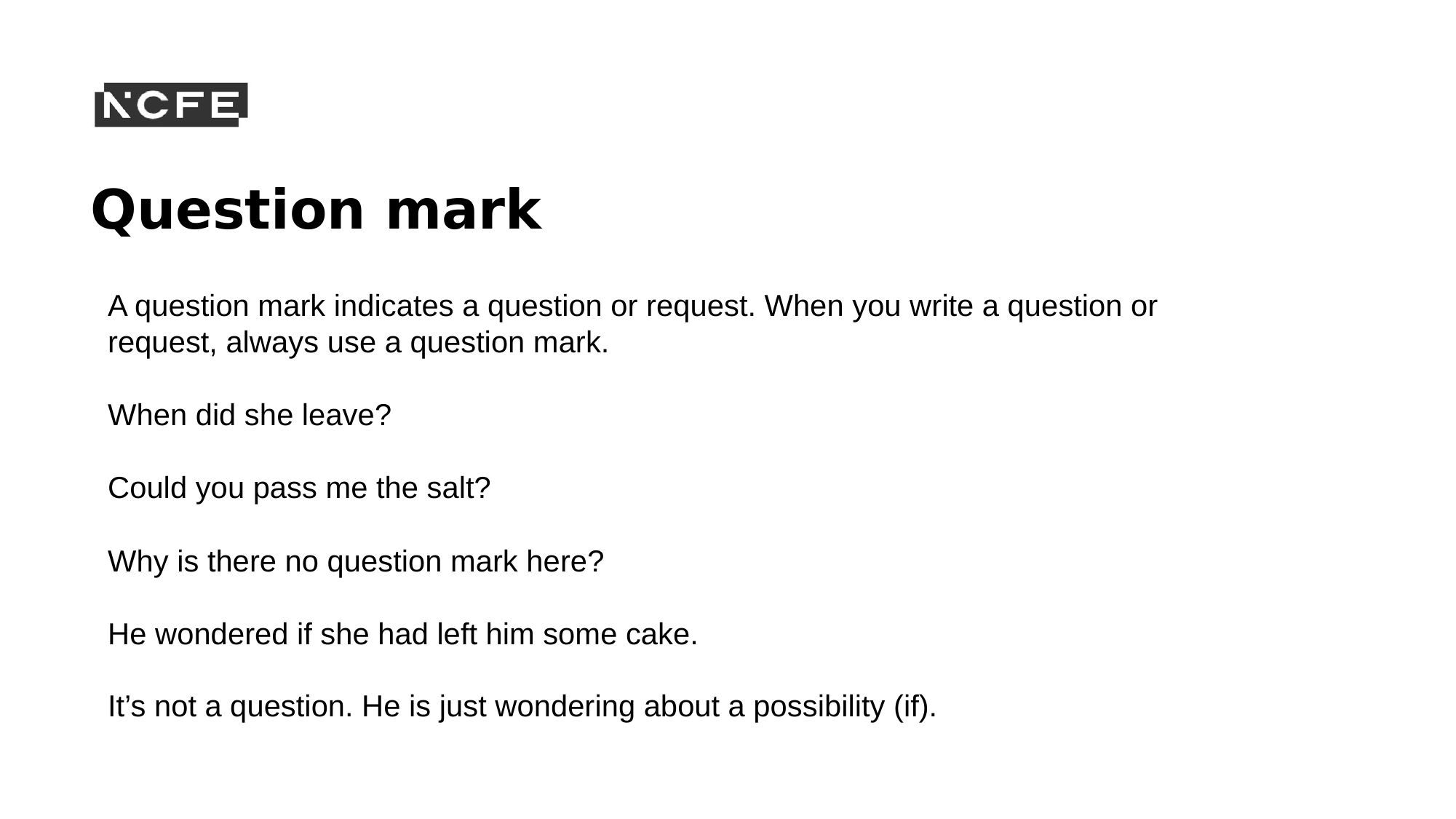

# Question mark
A question mark indicates a question or request. When you write a question or request, always use a question mark.

When did she leave?

Could you pass me the salt?

Why is there no question mark here?

He wondered if she had left him some cake.

It’s not a question. He is just wondering about a possibility (if).